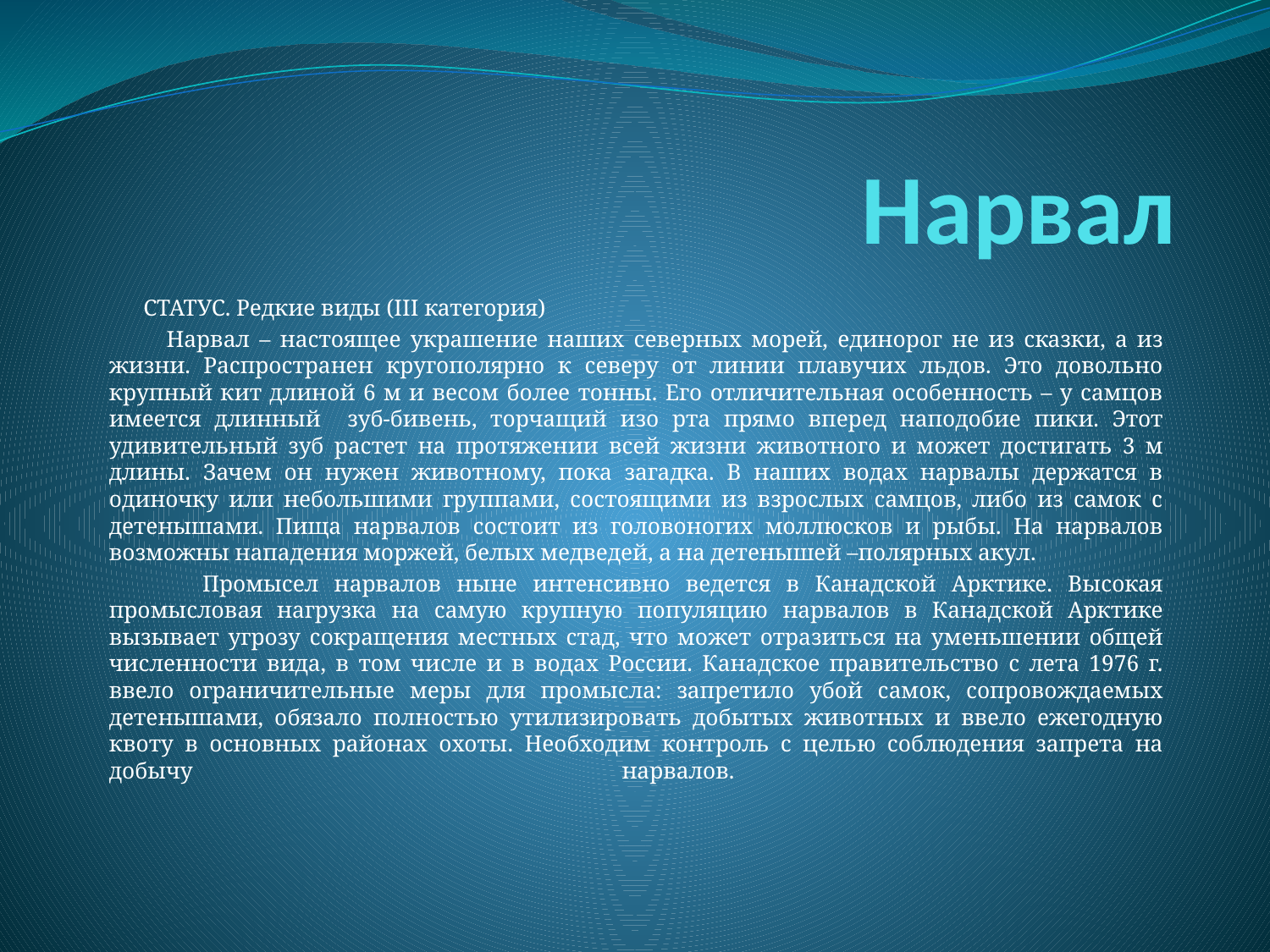

# Нарвал
      СТАТУС. Редкие виды (III категория)
      Нарвал – настоящее украшение наших северных морей, единорог не из сказки, а из жизни. Распространен кругополярно к северу от линии плавучих льдов. Это довольно крупный кит длиной 6 м и весом более тонны. Его отличительная особенность – у самцов имеется длинный  зуб-бивень, торчащий изо рта прямо вперед наподобие пики. Этот удивительный зуб растет на протяжении всей жизни животного и может достигать 3 м длины. Зачем он нужен животному, пока загадка. В наших водах нарвалы держатся в одиночку или небольшими группами, состоящими из взрослых самцов, либо из самок с детенышами. Пища нарвалов состоит из головоногих моллюсков и рыбы. На нарвалов возможны нападения моржей, белых медведей, а на детенышей –полярных акул.
      Промысел нарвалов ныне интенсивно ведется в Канадской Арктике. Высокая промысловая нагрузка на самую крупную популяцию нарвалов в Канадской Арктике вызывает угрозу сокращения местных стад, что может отразиться на уменьшении общей численности вида, в том числе и в водах России. Канадское правительство с лета 1976 г. ввело ограничительные меры для промысла: запретило убой самок, сопровождаемых детенышами, обязало полностью утилизировать добытых животных и ввело ежегодную квоту в основных районах охоты. Необходим контроль с целью соблюдения запрета на добычу нарвалов.